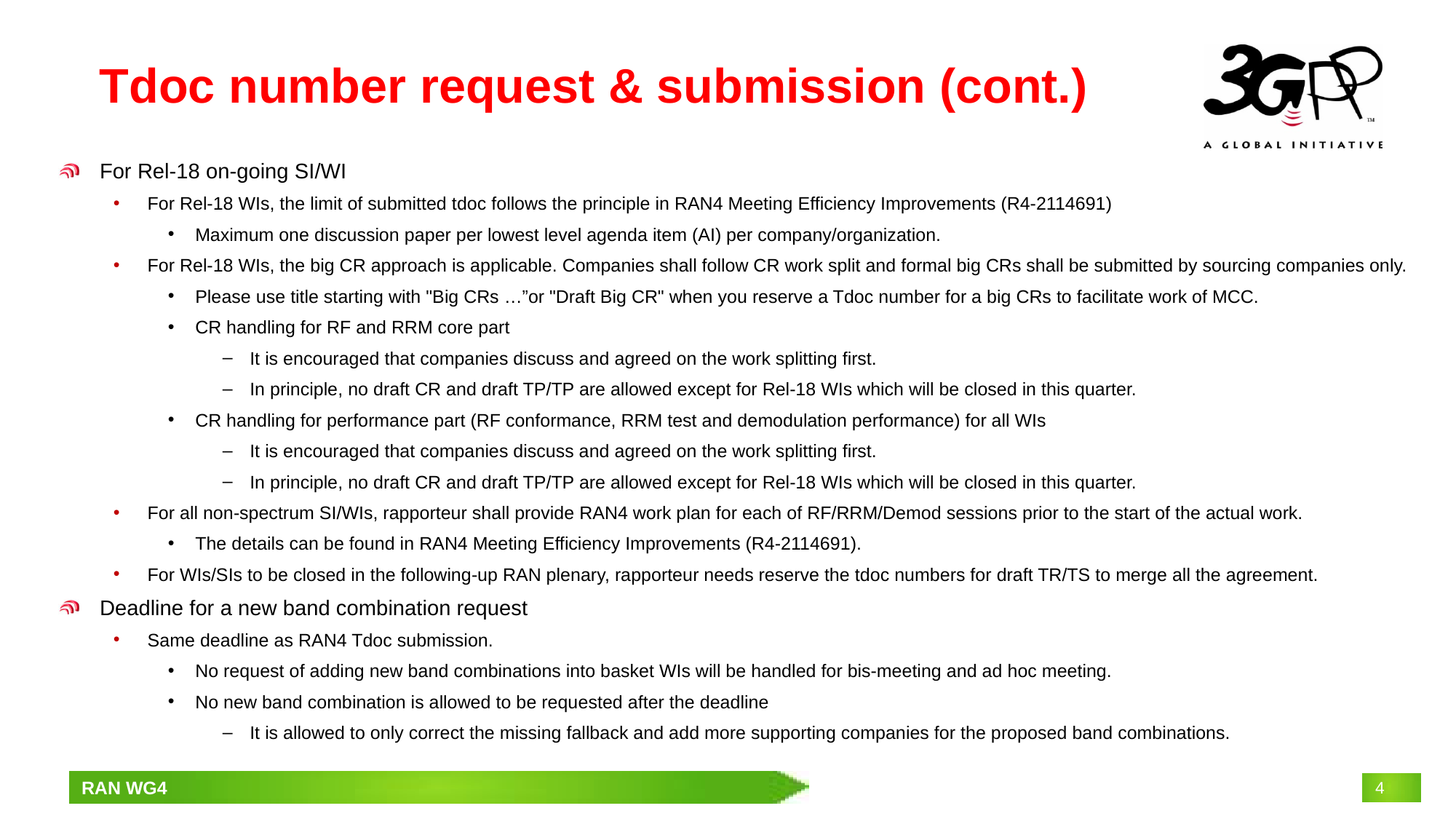

# Tdoc number request & submission (cont.)
For Rel-18 on-going SI/WI
For Rel-18 WIs, the limit of submitted tdoc follows the principle in RAN4 Meeting Efficiency Improvements (R4-2114691)
Maximum one discussion paper per lowest level agenda item (AI) per company/organization.
For Rel-18 WIs, the big CR approach is applicable. Companies shall follow CR work split and formal big CRs shall be submitted by sourcing companies only.
Please use title starting with "Big CRs …”or "Draft Big CR" when you reserve a Tdoc number for a big CRs to facilitate work of MCC.
CR handling for RF and RRM core part
It is encouraged that companies discuss and agreed on the work splitting first.
In principle, no draft CR and draft TP/TP are allowed except for Rel-18 WIs which will be closed in this quarter.
CR handling for performance part (RF conformance, RRM test and demodulation performance) for all WIs
It is encouraged that companies discuss and agreed on the work splitting first.
In principle, no draft CR and draft TP/TP are allowed except for Rel-18 WIs which will be closed in this quarter.
For all non-spectrum SI/WIs, rapporteur shall provide RAN4 work plan for each of RF/RRM/Demod sessions prior to the start of the actual work.
The details can be found in RAN4 Meeting Efficiency Improvements (R4-2114691).
For WIs/SIs to be closed in the following-up RAN plenary, rapporteur needs reserve the tdoc numbers for draft TR/TS to merge all the agreement.
Deadline for a new band combination request
Same deadline as RAN4 Tdoc submission.
No request of adding new band combinations into basket WIs will be handled for bis-meeting and ad hoc meeting.
No new band combination is allowed to be requested after the deadline
It is allowed to only correct the missing fallback and add more supporting companies for the proposed band combinations.